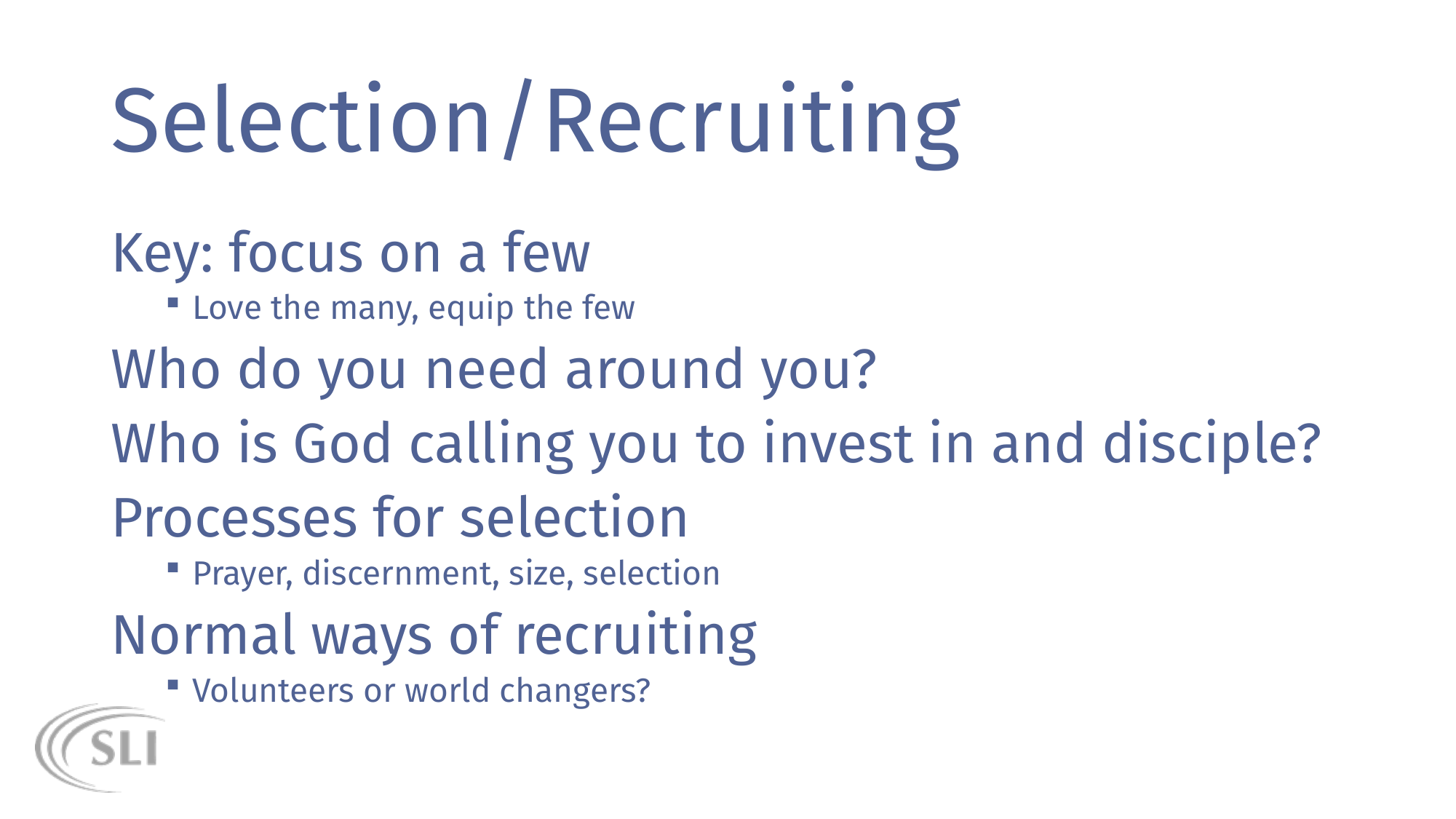

# Selection/Recruiting
Key: focus on a few
Love the many, equip the few
Who do you need around you?
Who is God calling you to invest in and disciple?
Processes for selection
Prayer, discernment, size, selection
Normal ways of recruiting
Volunteers or world changers?